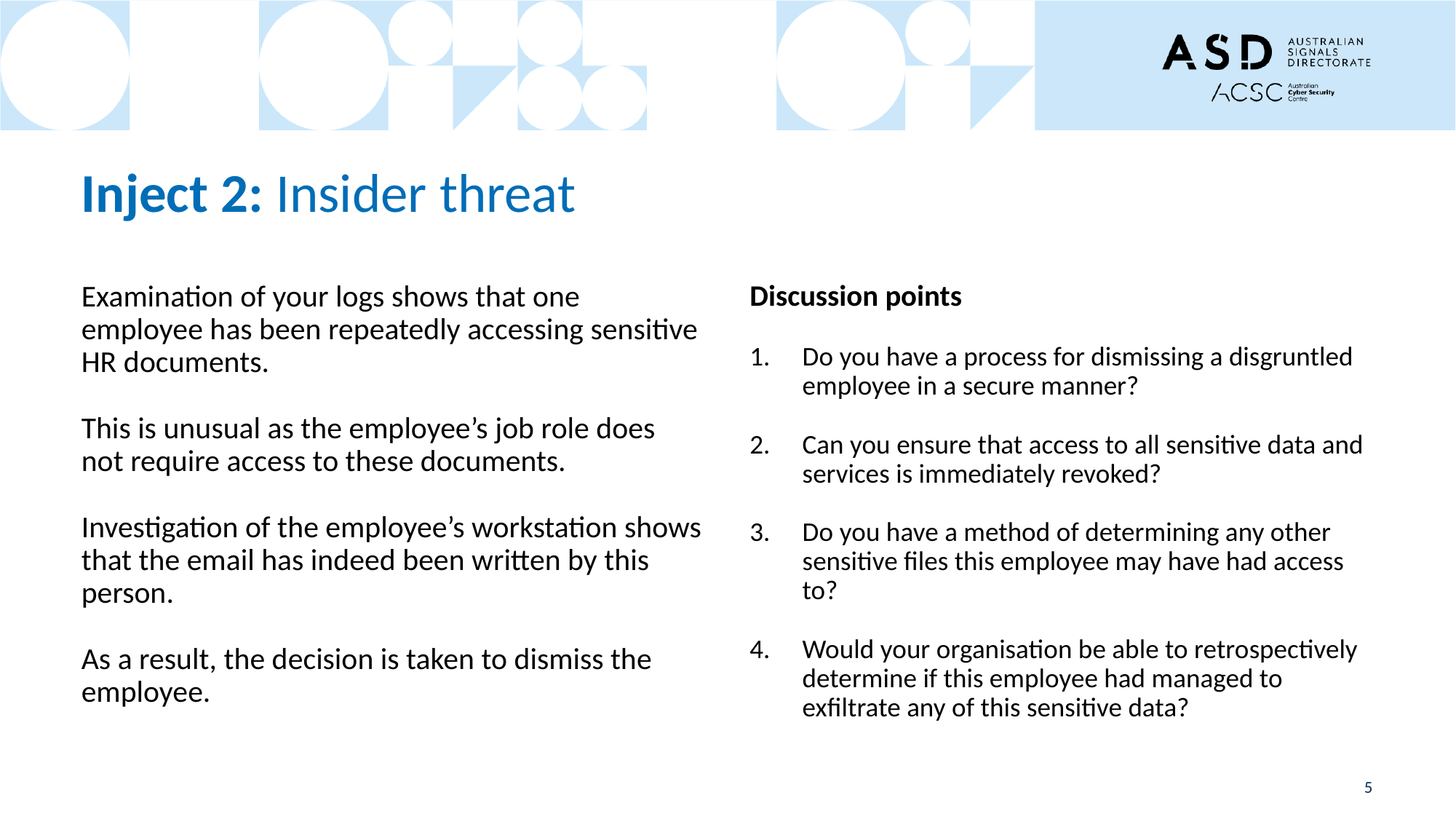

# Inject 2: Insider threat
Examination of your logs shows that one employee has been repeatedly accessing sensitive HR documents.
This is unusual as the employee’s job role does not require access to these documents.
Investigation of the employee’s workstation shows that the email has indeed been written by this person.
As a result, the decision is taken to dismiss the employee.
Discussion points
Do you have a process for dismissing a disgruntled employee in a secure manner?
Can you ensure that access to all sensitive data and services is immediately revoked?
Do you have a method of determining any other sensitive files this employee may have had access to?
Would your organisation be able to retrospectively determine if this employee had managed to exfiltrate any of this sensitive data?
5